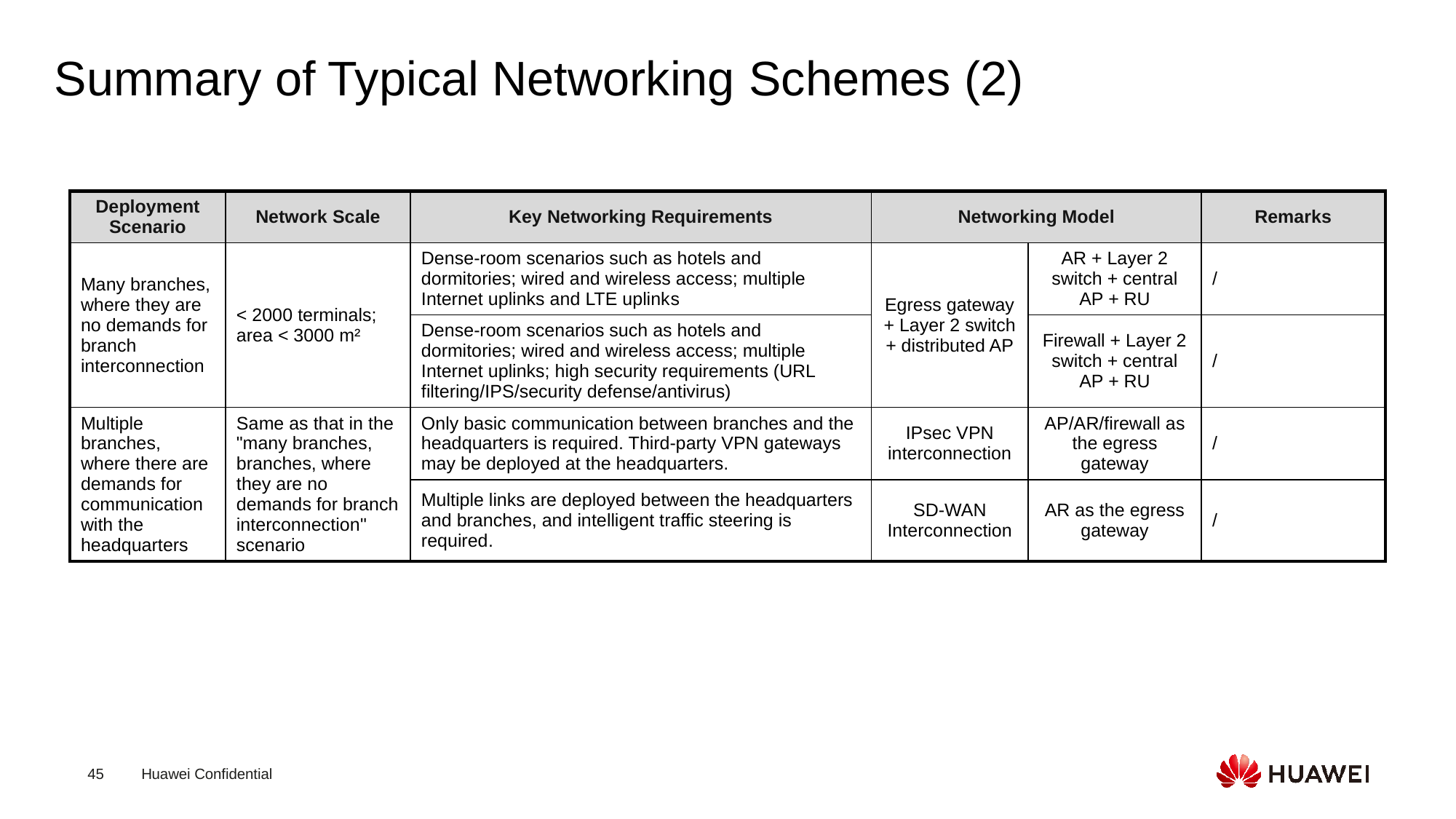

# Summary of Typical Networking Schemes (2)
| Deployment Scenario | Network Scale | Key Networking Requirements | Networking Model |  | Remarks |
| --- | --- | --- | --- | --- | --- |
| Many branches, where they are no demands for branch interconnection | < 2000 terminals; area < 3000 m² | Dense-room scenarios such as hotels and dormitories; wired and wireless access; multiple Internet uplinks and LTE uplinks | Egress gateway + Layer 2 switch + distributed AP | AR + Layer 2 switch + central AP + RU | / |
|  |  | Dense-room scenarios such as hotels and dormitories; wired and wireless access; multiple Internet uplinks; high security requirements (URL filtering/IPS/security defense/antivirus) |  | Firewall + Layer 2 switch + central AP + RU | / |
| Multiple branches, where there are demands for communication with the headquarters | Same as that in the "many branches, branches, where they are no demands for branch interconnection" scenario | Only basic communication between branches and the headquarters is required. Third-party VPN gateways may be deployed at the headquarters. | IPsec VPN interconnection | AP/AR/firewall as the egress gateway | / |
|  |  | Multiple links are deployed between the headquarters and branches, and intelligent traffic steering is required. | SD-WAN Interconnection | AR as the egress gateway | / |